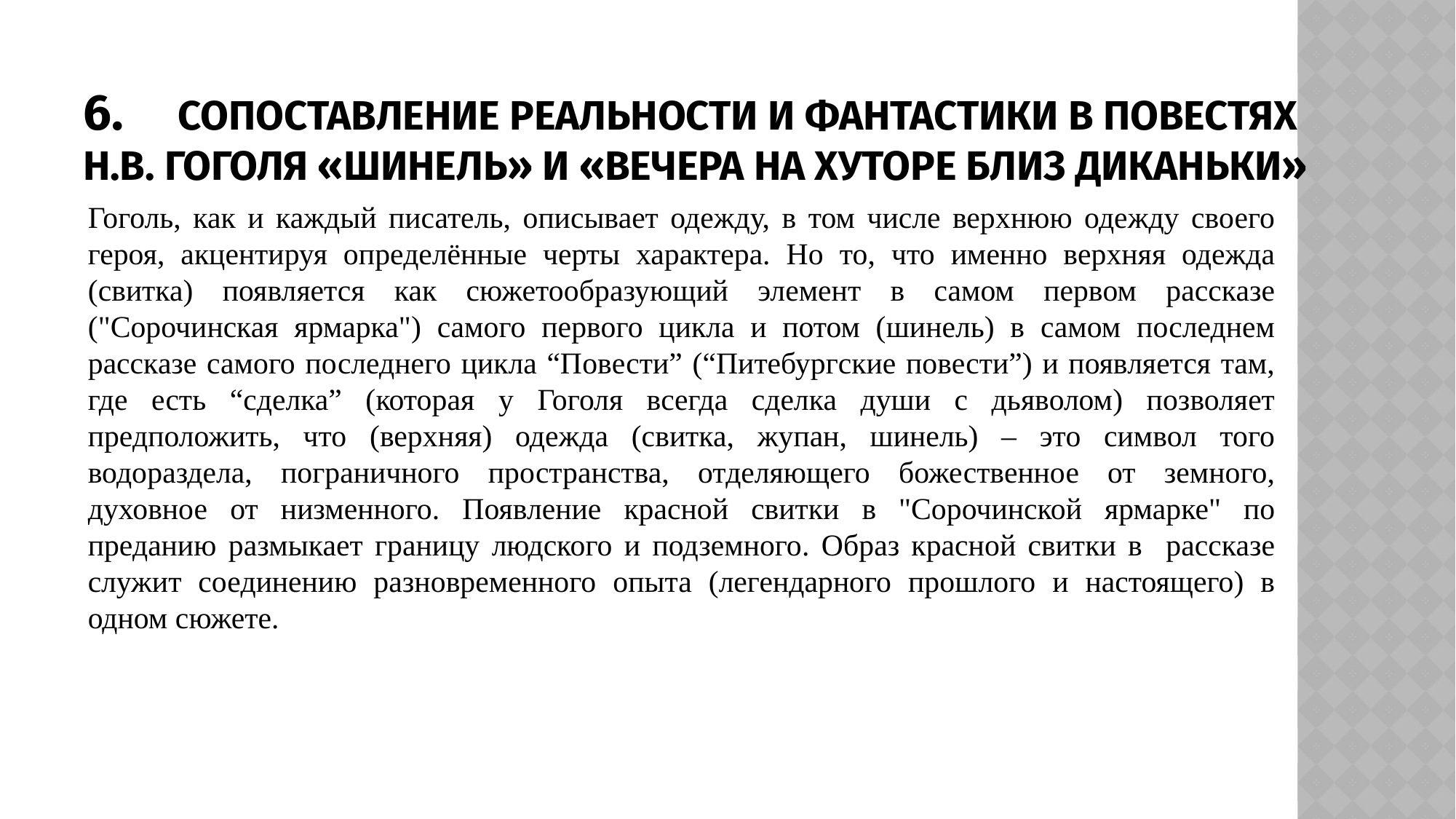

# 6.	Сопоставление реальности и фантастики в повестях Н.В. Гоголя «Шинель» и «Вечера на хуторе близ Диканьки»
Гоголь, как и каждый писатель, описывает одежду, в том числе верхнюю одежду своего героя, акцентируя определённые черты характера. Но то, что именно верхняя одежда (свитка) появляется как сюжетообразующий элемент в самом первом рассказе ("Сорочинская ярмарка") самого первого цикла и потом (шинель) в самом последнем рассказе самого последнего цикла “Повести” (“Питебургские повести”) и появляется там, где есть “сделка” (которая у Гоголя всегда сделка души с дьяволом) позволяет предположить, что (верхняя) одежда (свитка, жупан, шинель) – это символ того водораздела, пограничного пространства, отделяющего божественное от земного, духовное от низменного. Появление красной свитки в "Сорочинской ярмарке" по преданию размыкает границу людского и подземного. Образ красной свитки в  рассказе служит соединению разновременного опыта (легендарного прошлого и настоящего) в одном сюжете.